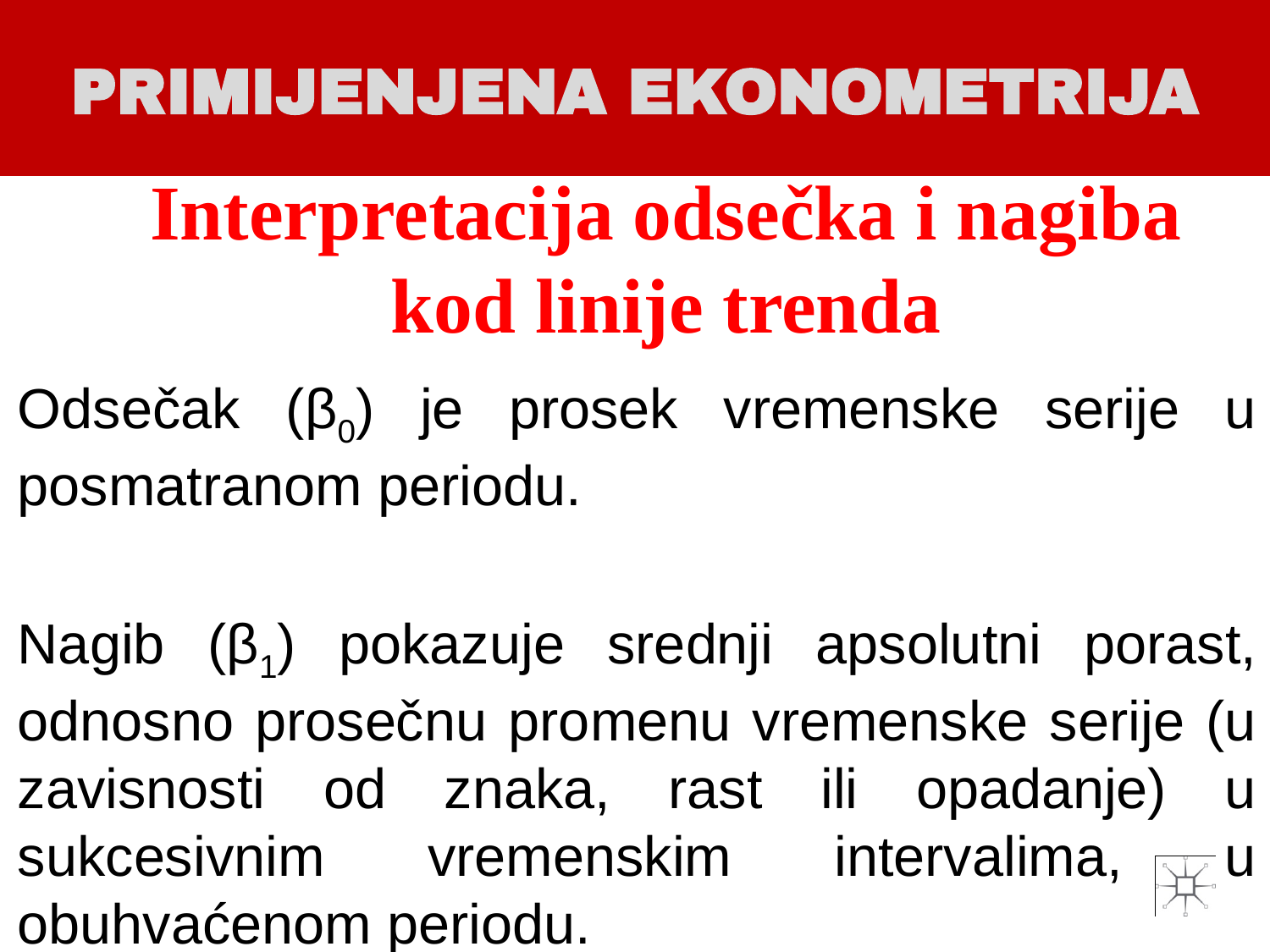

PRIMIJENJENA EKONOMETRIJA
# Interpretacija odsečka i nagiba kod linije trenda
Odsečak (β0) je prosek vremenske serije u posmatranom periodu.

Nagib (β1) pokazuje srednji apsolutni porast, odnosno prosečnu promenu vremenske serije (u zavisnosti od znaka, rast ili opadanje) u sukcesivnim vremenskim intervalima, u obuhvaćenom periodu.